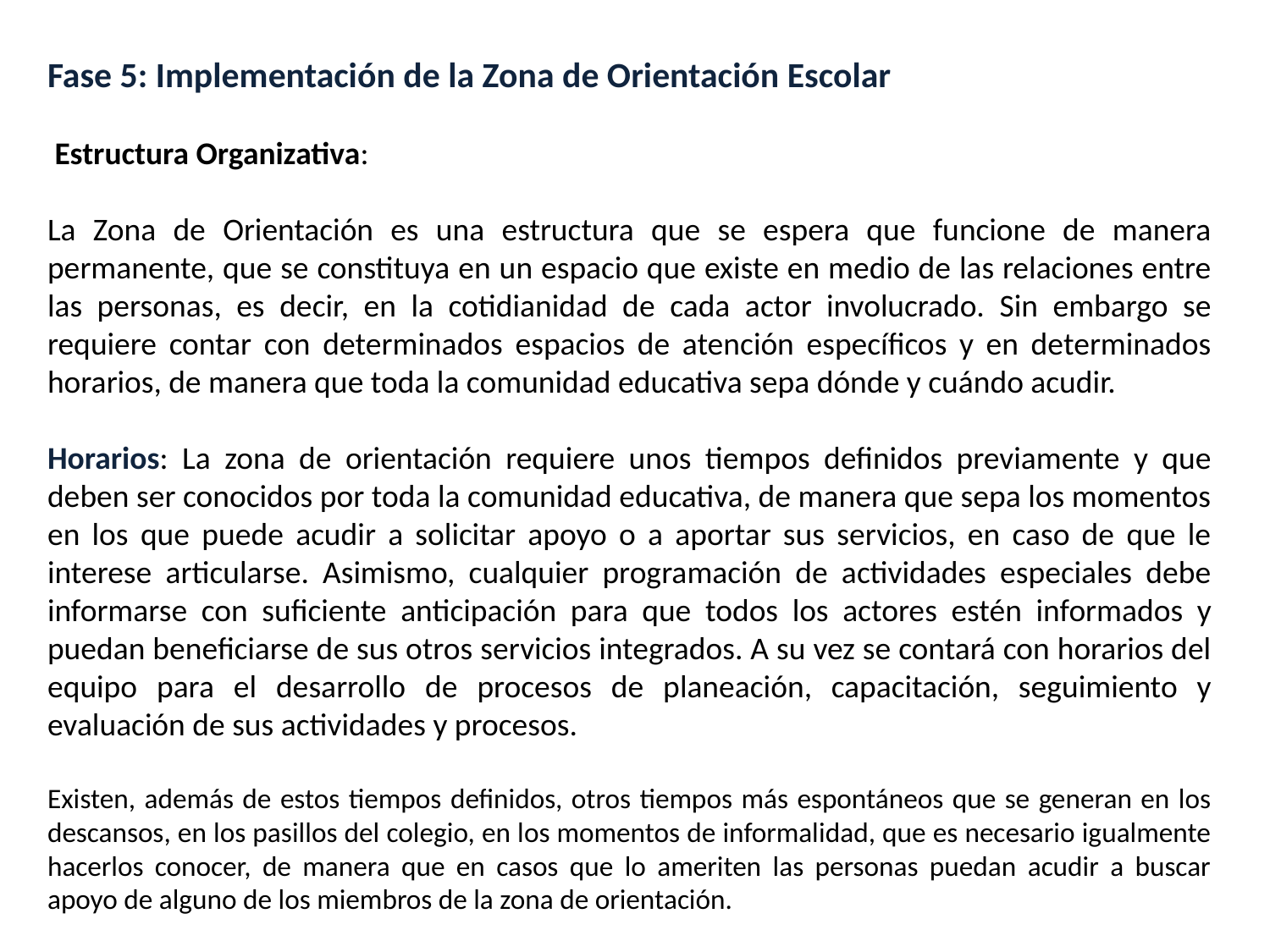

Fase 5: Implementación de la Zona de Orientación Escolar

 Estructura Organizativa:

La Zona de Orientación es una estructura que se espera que funcione de manera permanente, que se constituya en un espacio que existe en medio de las relaciones entre las personas, es decir, en la cotidianidad de cada actor involucrado. Sin embargo se requiere contar con determinados espacios de atención específicos y en determinados horarios, de manera que toda la comunidad educativa sepa dónde y cuándo acudir.

Horarios: La zona de orientación requiere unos tiempos definidos previamente y que deben ser conocidos por toda la comunidad educativa, de manera que sepa los momentos en los que puede acudir a solicitar apoyo o a aportar sus servicios, en caso de que le interese articularse. Asimismo, cualquier programación de actividades especiales debe informarse con suficiente anticipación para que todos los actores estén informados y puedan beneficiarse de sus otros servicios integrados. A su vez se contará con horarios del equipo para el desarrollo de procesos de planeación, capacitación, seguimiento y evaluación de sus actividades y procesos.

Existen, además de estos tiempos definidos, otros tiempos más espontáneos que se generan en los descansos, en los pasillos del colegio, en los momentos de informalidad, que es necesario igualmente hacerlos conocer, de manera que en casos que lo ameriten las personas puedan acudir a buscar apoyo de alguno de los miembros de la zona de orientación.